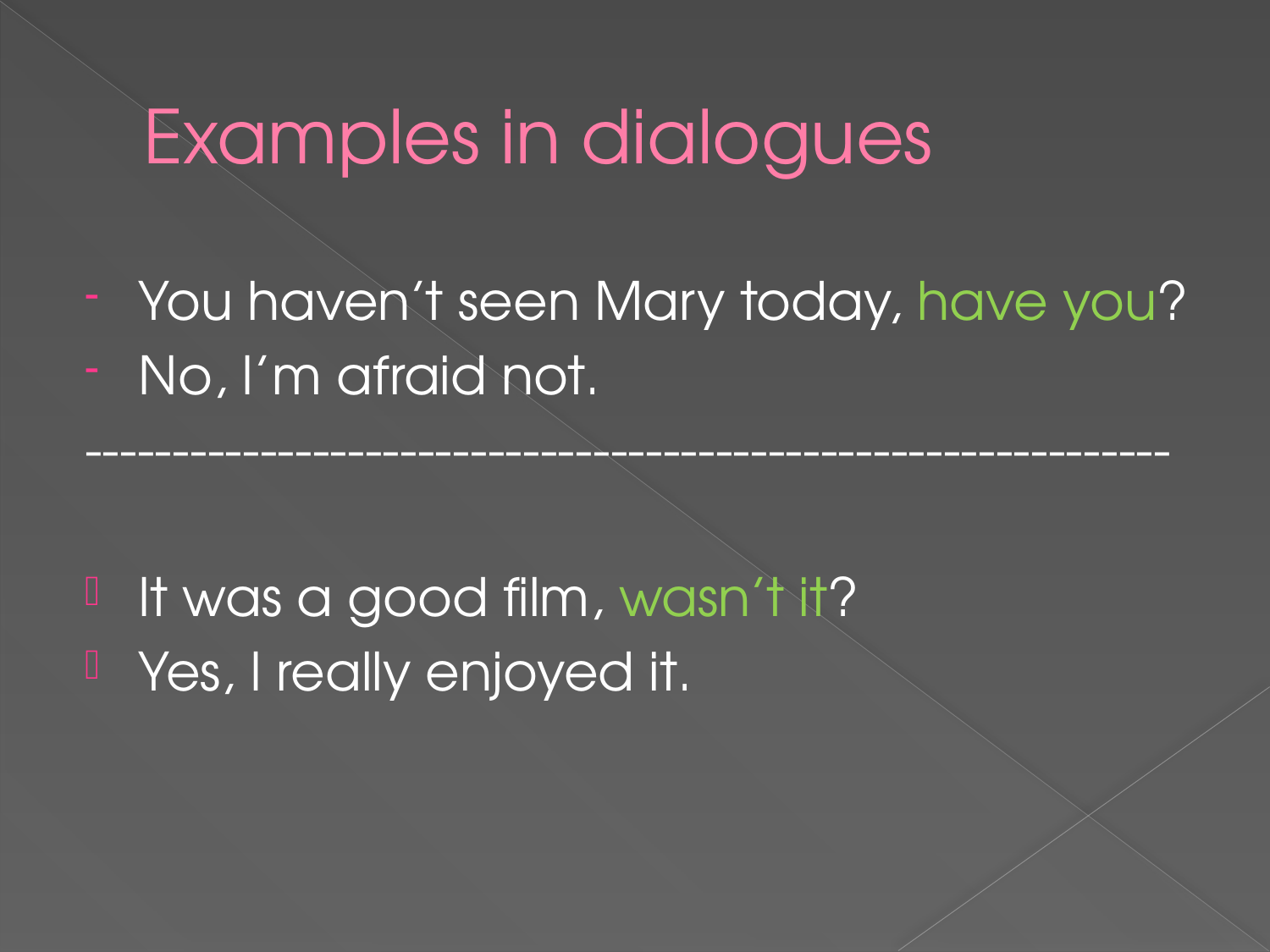

# Examples in dialogues
You haven’t seen Mary today, have you?
No, I’m afraid not.
--------------------------------------------------------------

It was a good film, wasn’t it?
Yes, I really enjoyed it.